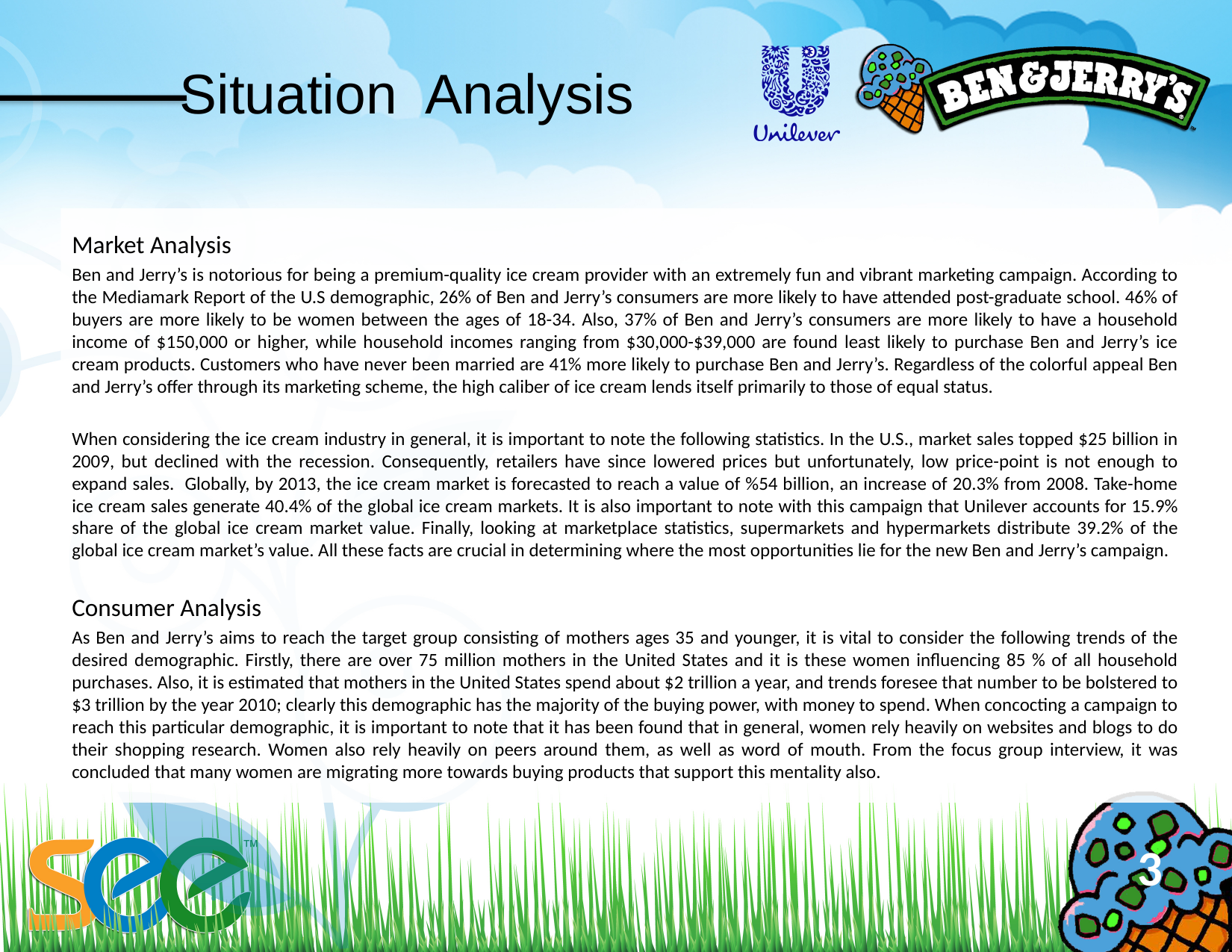

# Situation  Analysis

Market Analysis
Ben and Jerry’s is notorious for being a premium-quality ice cream provider with an extremely fun and vibrant marketing campaign. According to the Mediamark Report of the U.S demographic, 26% of Ben and Jerry’s consumers are more likely to have attended post-graduate school. 46% of buyers are more likely to be women between the ages of 18-34. Also, 37% of Ben and Jerry’s consumers are more likely to have a household income of $150,000 or higher, while household incomes ranging from $30,000-$39,000 are found least likely to purchase Ben and Jerry’s ice cream products. Customers who have never been married are 41% more likely to purchase Ben and Jerry’s. Regardless of the colorful appeal Ben and Jerry’s offer through its marketing scheme, the high caliber of ice cream lends itself primarily to those of equal status.

When considering the ice cream industry in general, it is important to note the following statistics. In the U.S., market sales topped $25 billion in 2009, but declined with the recession. Consequently, retailers have since lowered prices but unfortunately, low price-point is not enough to expand sales.  Globally, by 2013, the ice cream market is forecasted to reach a value of %54 billion, an increase of 20.3% from 2008. Take-home ice cream sales generate 40.4% of the global ice cream markets. It is also important to note with this campaign that Unilever accounts for 15.9% share of the global ice cream market value. Finally, looking at marketplace statistics, supermarkets and hypermarkets distribute 39.2% of the global ice cream market’s value. All these facts are crucial in determining where the most opportunities lie for the new Ben and Jerry’s campaign.

Consumer Analysis
As Ben and Jerry’s aims to reach the target group consisting of mothers ages 35 and younger, it is vital to consider the following trends of the desired demographic. Firstly, there are over 75 million mothers in the United States and it is these women influencing 85 % of all household purchases. Also, it is estimated that mothers in the United States spend about $2 trillion a year, and trends foresee that number to be bolstered to $3 trillion by the year 2010; clearly this demographic has the majority of the buying power, with money to spend. When concocting a campaign to reach this particular demographic, it is important to note that it has been found that in general, women rely heavily on websites and blogs to do their shopping research. Women also rely heavily on peers around them, as well as word of mouth. From the focus group interview, it was concluded that many women are migrating more towards buying products that support this mentality also.

3